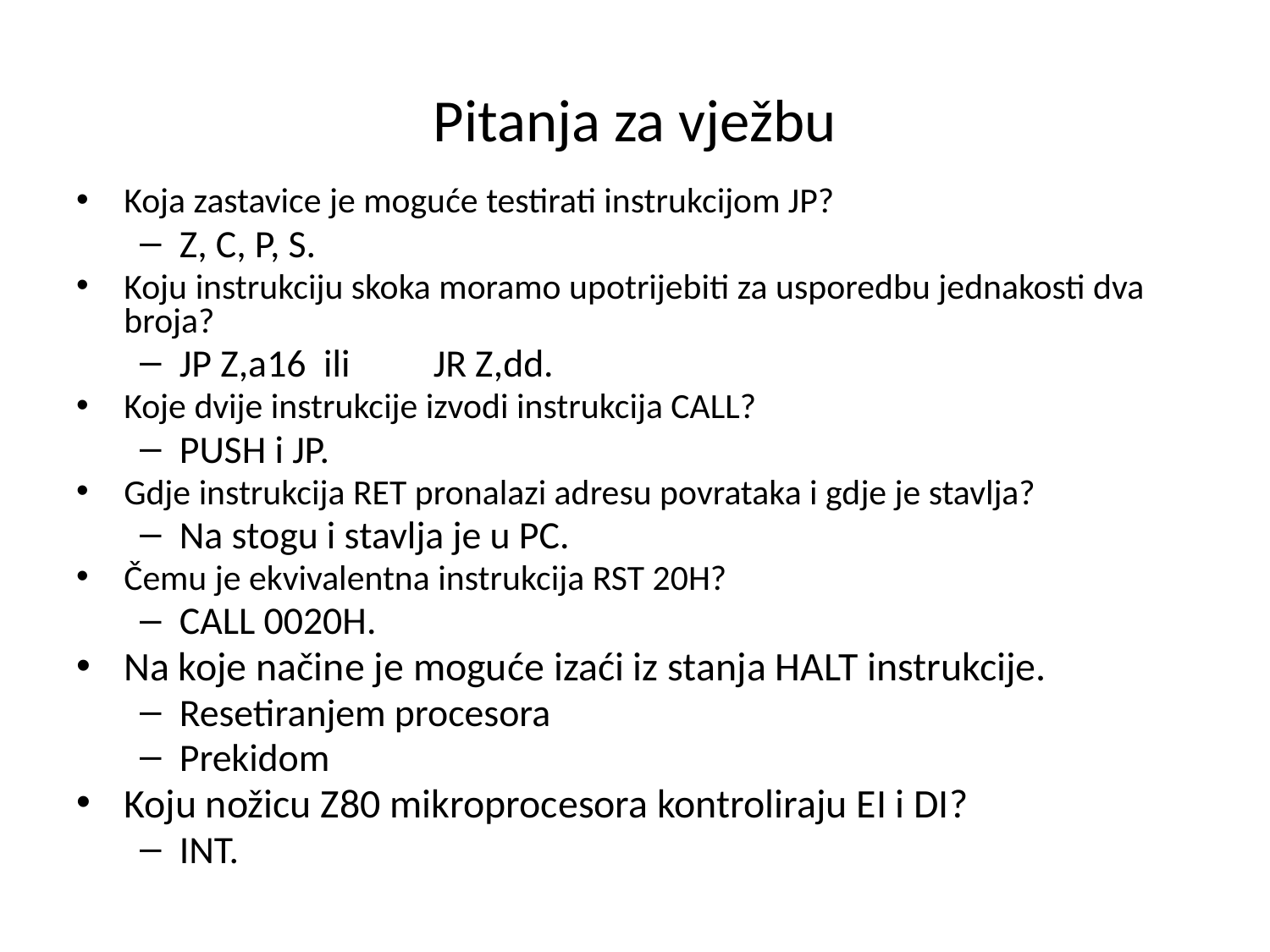

# Pitanja za vježbu
Koja zastavice je moguće testirati instrukcijom JP?
Z, C, P, S.
Koju instrukciju skoka moramo upotrijebiti za usporedbu jednakosti dva broja?
JP Z,a16  ili	JR Z,dd.
Koje dvije instrukcije izvodi instrukcija CALL?
PUSH i JP.
Gdje instrukcija RET pronalazi adresu povrataka i gdje je stavlja?
Na stogu i stavlja je u PC.
Čemu je ekvivalentna instrukcija RST 20H?
CALL 0020H.
Na koje načine je moguće izaći iz stanja HALT instrukcije.
Resetiranjem procesora
Prekidom
Koju nožicu Z80 mikroprocesora kontroliraju EI i DI?
INT.